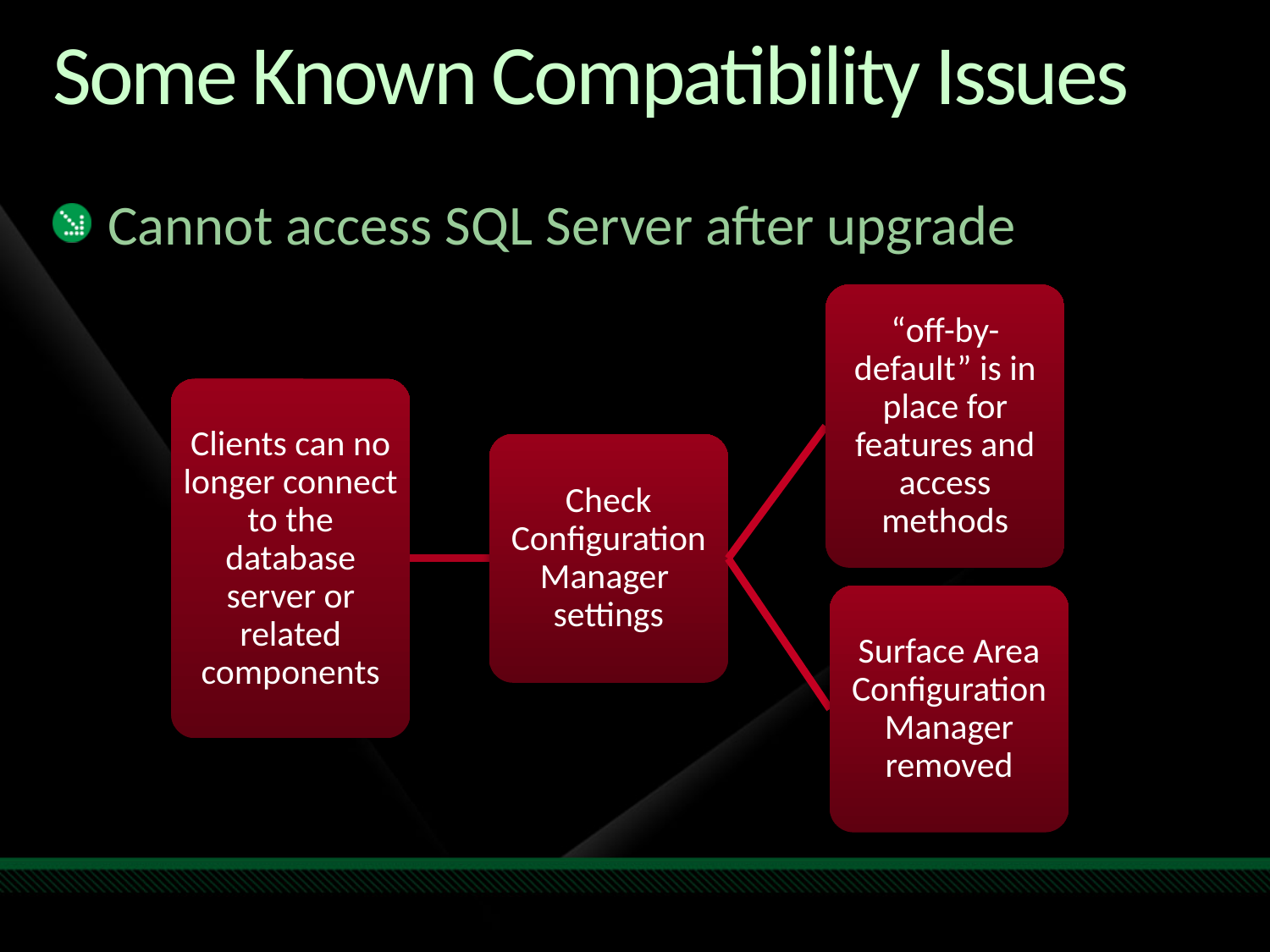

# Some Known Compatibility Issues
Cannot access SQL Server after upgrade
Clients can no longer connect to the database server or related components

Check Configuration Manager  settings

“off-by-default” is in place for features and access methods

Surface Area Configuration Manager removed